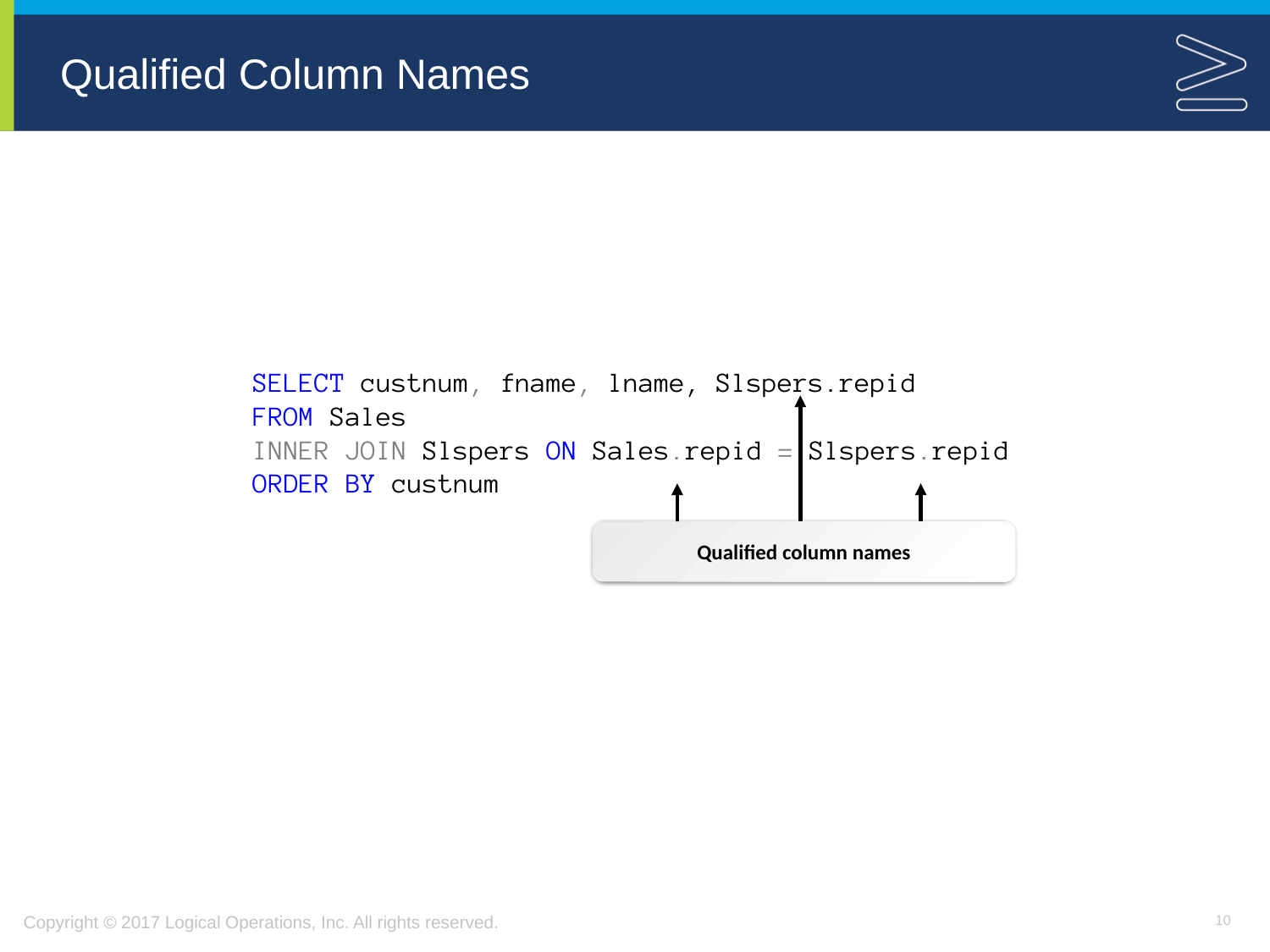

Qualified Column Names

SELECT custnum, fname, lname, Slspers.repid
FROM Sales
INNER JOIN Slspers ON Sales.repid = Slspers.repid
ORDER BY custnum
Qualified column names
10